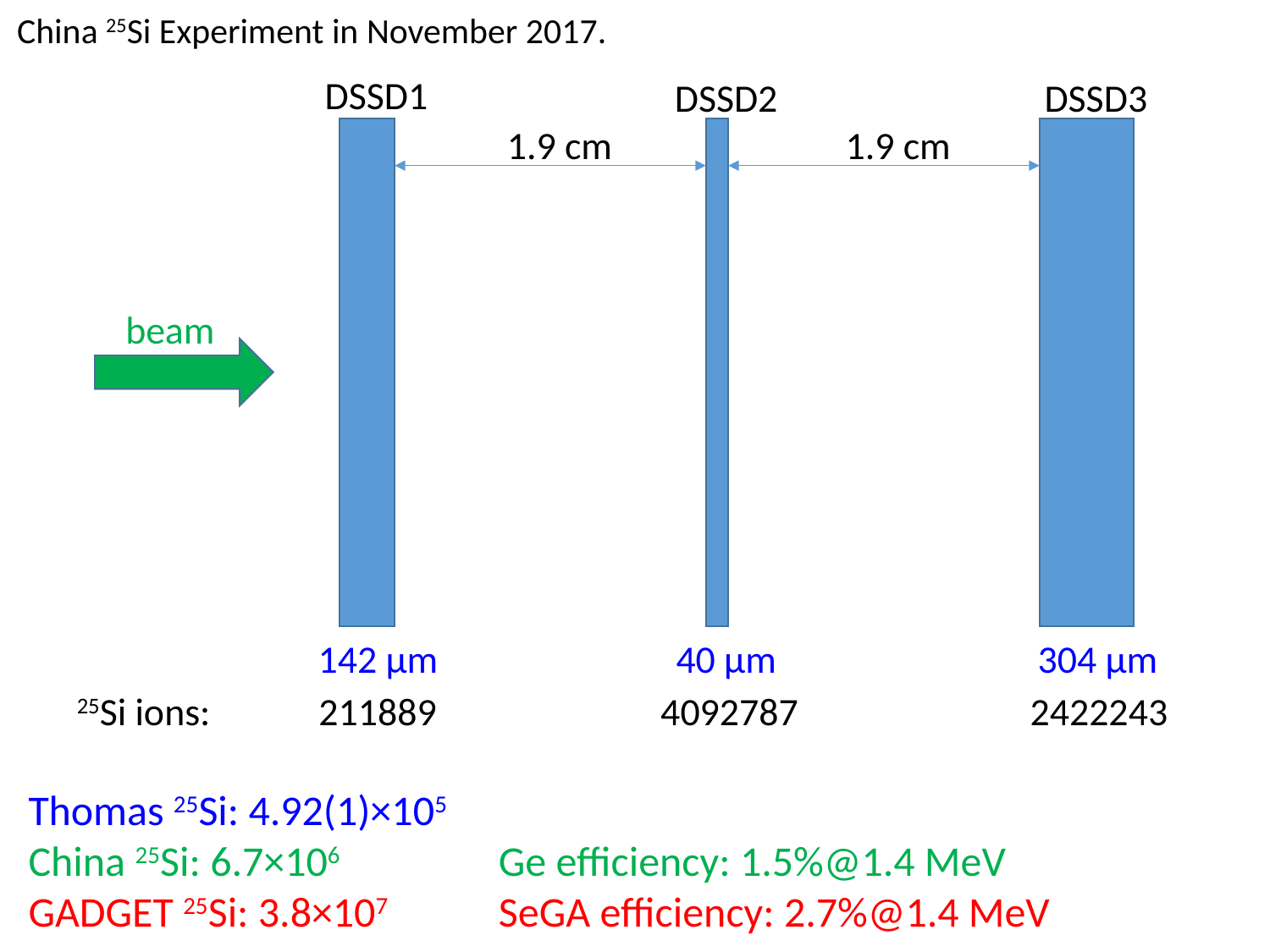

China 25Si Experiment in November 2017.
DSSD1
DSSD2
DSSD3
1.9 cm
1.9 cm

beam

142 μm
40 μm
304 μm
25Si ions:
211889
4092787
2422243
Thomas 25Si: 4.92(1)×105
China 25Si: 6.7×106
GADGET 25Si: 3.8×107
Ge efficiency: 1.5%@1.4 MeV
SeGA efficiency: 2.7%@1.4 MeV